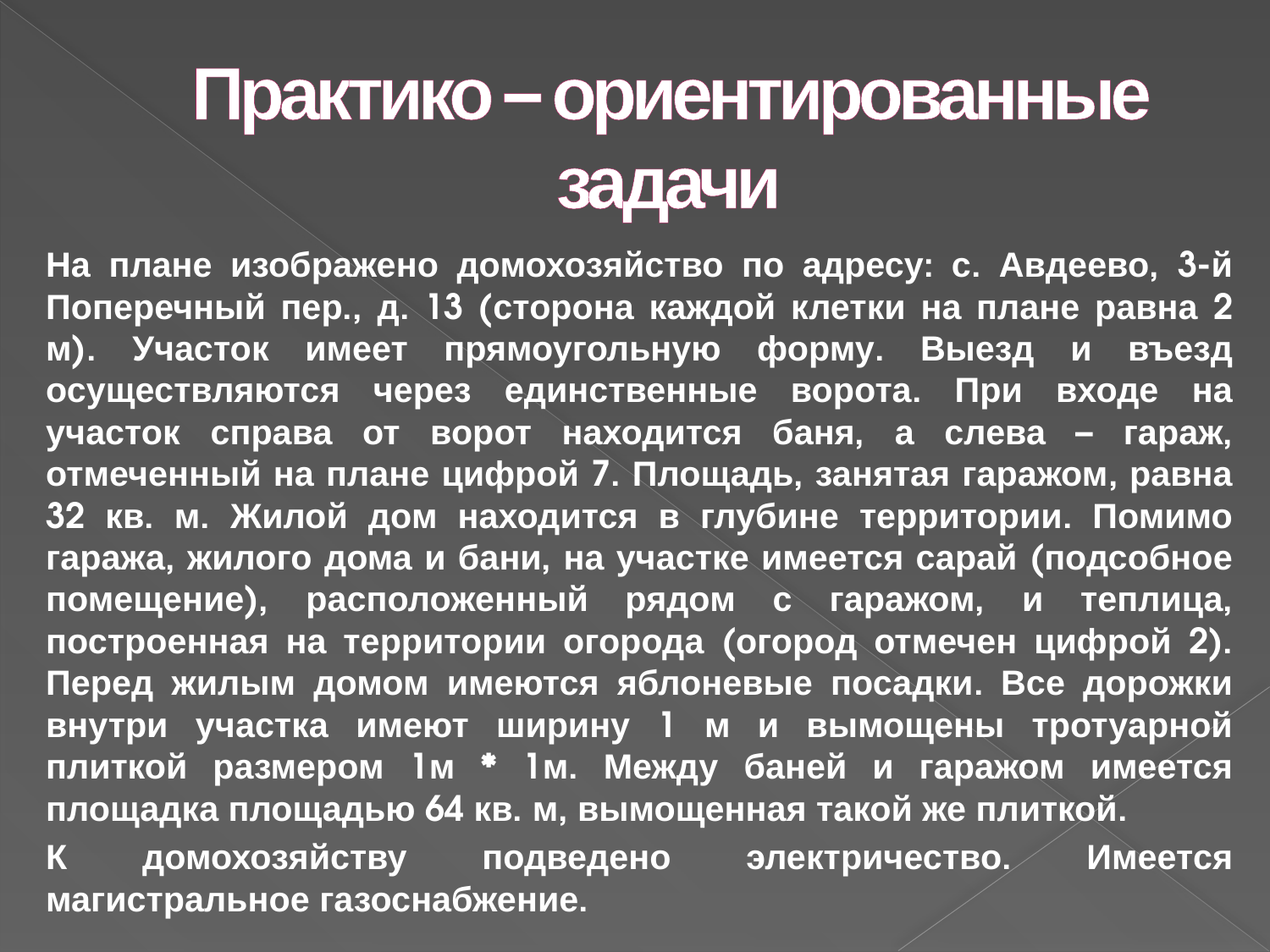

# Практико – ориентированные задачи
	На плане изображено домохозяйство по адресу: с. Авдеево, 3-й Поперечный пер., д. 13 (сторона каждой клетки на плане равна 2 м). Участок имеет прямоугольную форму. Выезд и въезд осуществляются через единственные ворота. При входе на участок справа от ворот находится баня, а слева – гараж, отмеченный на плане цифрой 7. Площадь, занятая гаражом, равна 32 кв. м. Жилой дом находится в глубине территории. Помимо гаража, жилого дома и бани, на участке имеется сарай (подсобное помещение), расположенный рядом с гаражом, и теплица, построенная на территории огорода (огород отмечен цифрой 2). Перед жилым домом имеются яблоневые посадки. Все дорожки внутри участка имеют ширину 1 м и вымощены тротуарной плиткой размером 1м * 1м. Между баней и гаражом имеется площадка площадью 64 кв. м, вымощенная такой же плиткой.
	К домохозяйству подведено электричество. Имеется магистральное газоснабжение.